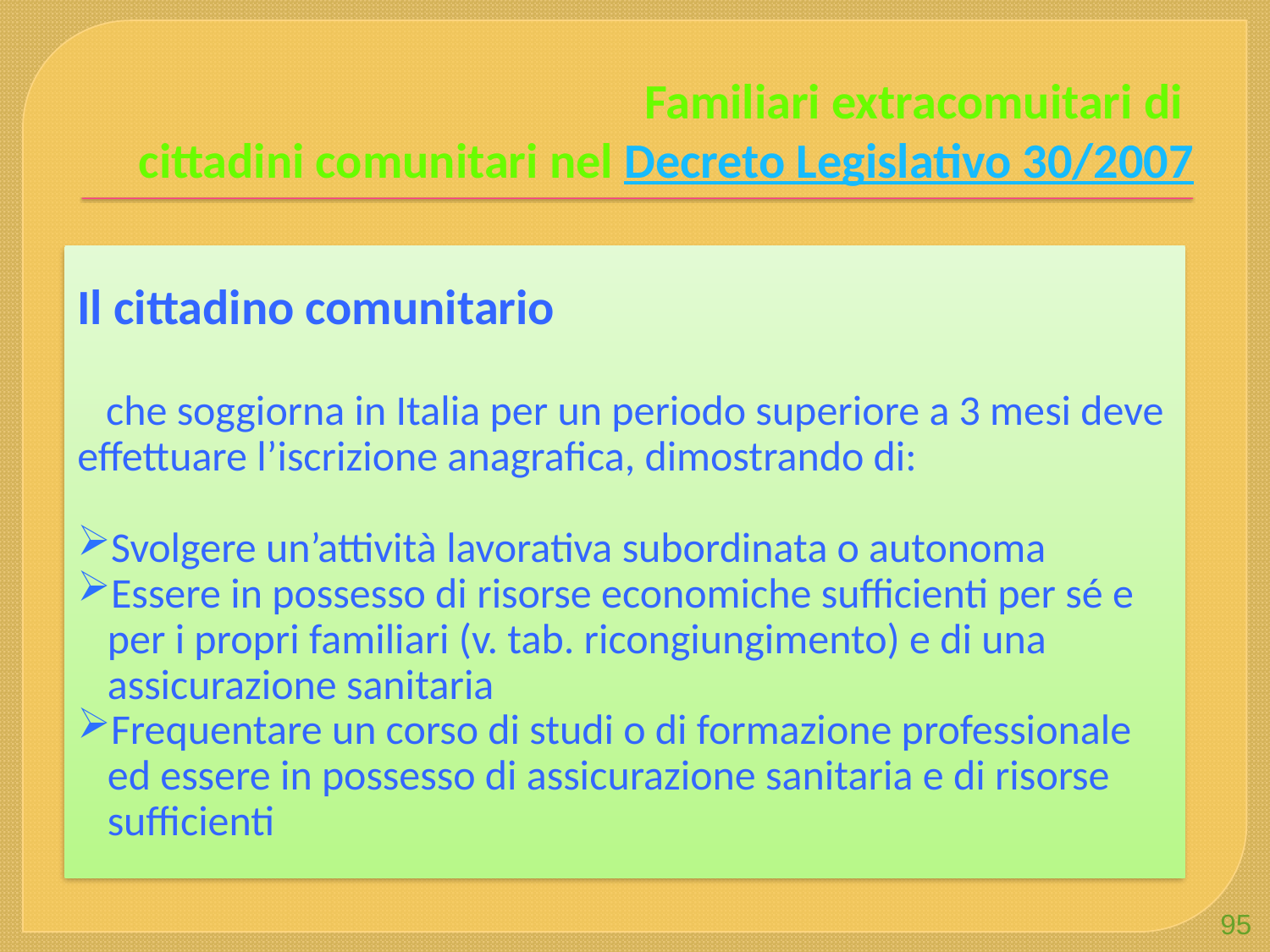

Familiari extracomuitari di
cittadini comunitari nel Decreto Legislativo 30/2007

Il cittadino comunitario

   che soggiorna in Italia per un periodo superiore a 3 mesi deve effettuare l’iscrizione anagrafica, dimostrando di:

Svolgere un’attività lavorativa subordinata o autonoma
Essere in possesso di risorse economiche sufficienti per sé e per i propri familiari (v. tab. ricongiungimento) e di una assicurazione sanitaria
Frequentare un corso di studi o di formazione professionale ed essere in possesso di assicurazione sanitaria e di risorse sufficienti

95